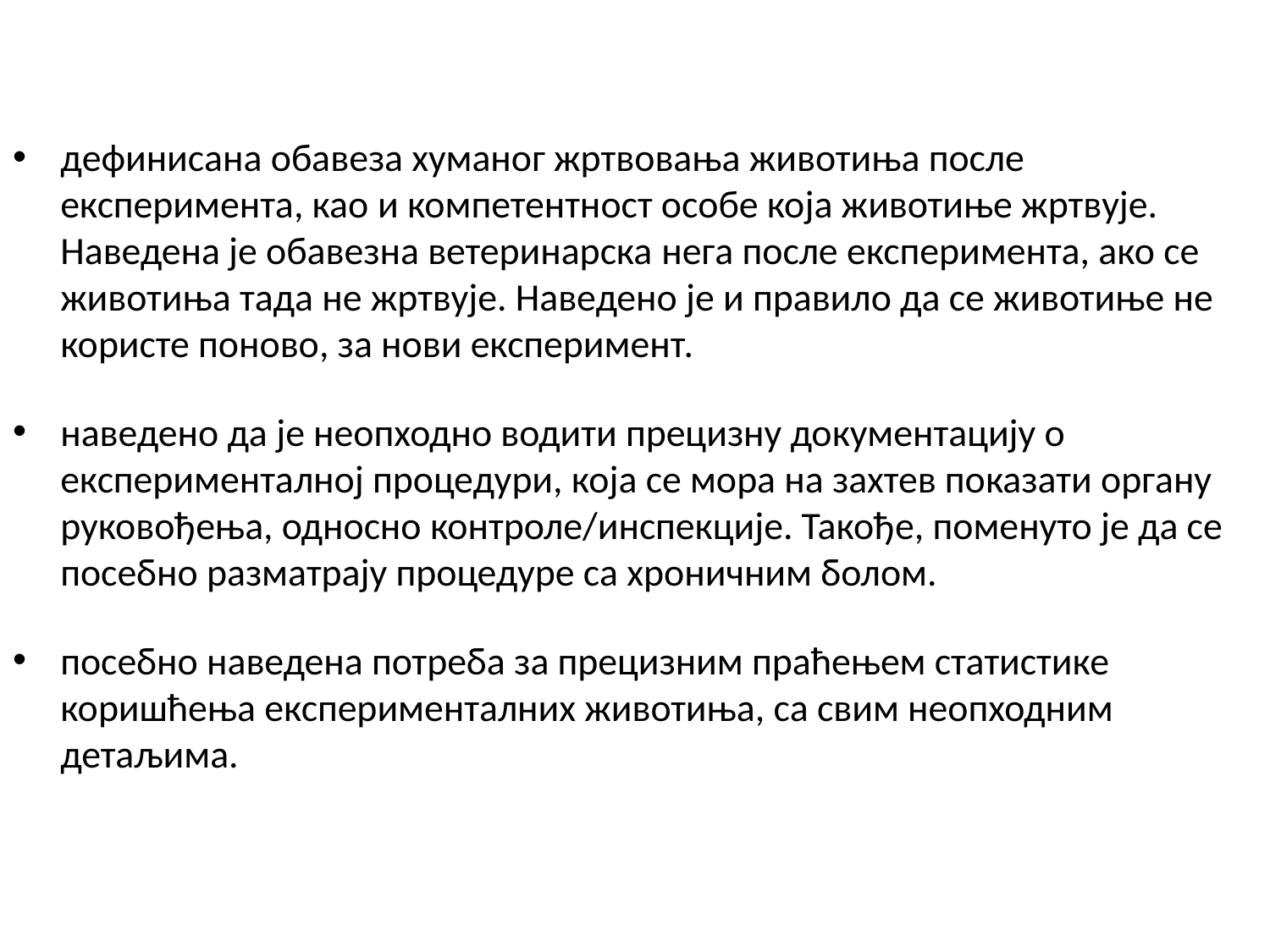

дефинисана обавеза хуманог жртвовања животиња после експеримента, као и компетентност особе која животиње жртвује. Наведена је обавезна ветеринарска нега после експеримента, ако се животиња тада не жртвује. Наведено је и правило да се животиње не користе поново, за нови експеримент.

наведено да је неопходно водити прецизну документацију о експерименталној процедури, која се мора на захтев показати органу руковођења, односно контроле/инспекције. Такође, поменуто је да се посебно разматрају процедуре са хроничним болом.

посебно наведена потреба за прецизним праћењем статистике коришћења експерименталних животиња, са свим неопходним детаљима.